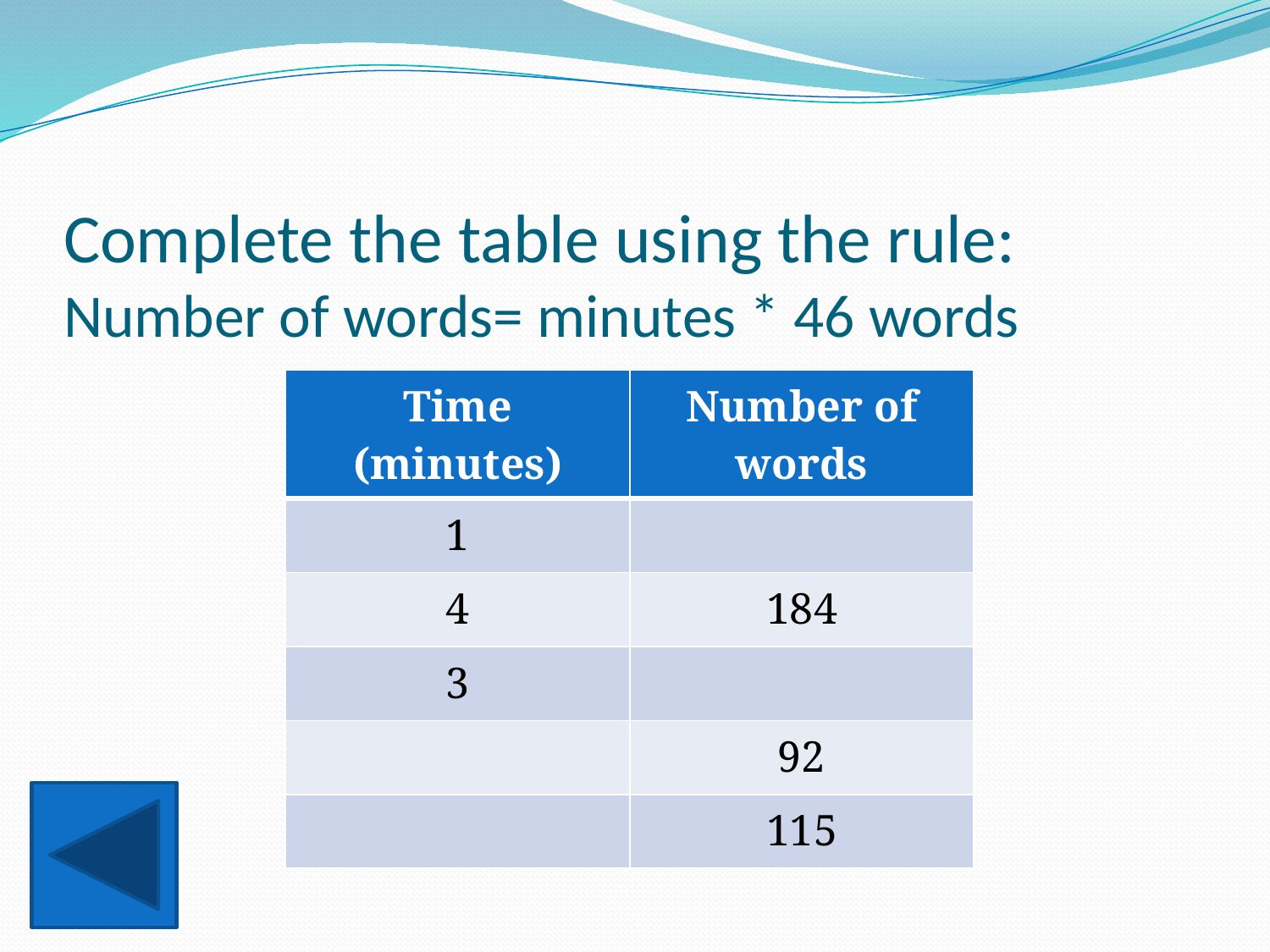

# Complete the table using the rule: Number of words= minutes * 46 words
| Time (minutes) | Number of words |
| --- | --- |
| 1 |  |
| 4 | 184 |
| 3 |  |
|  | 92 |
|  | 115 |